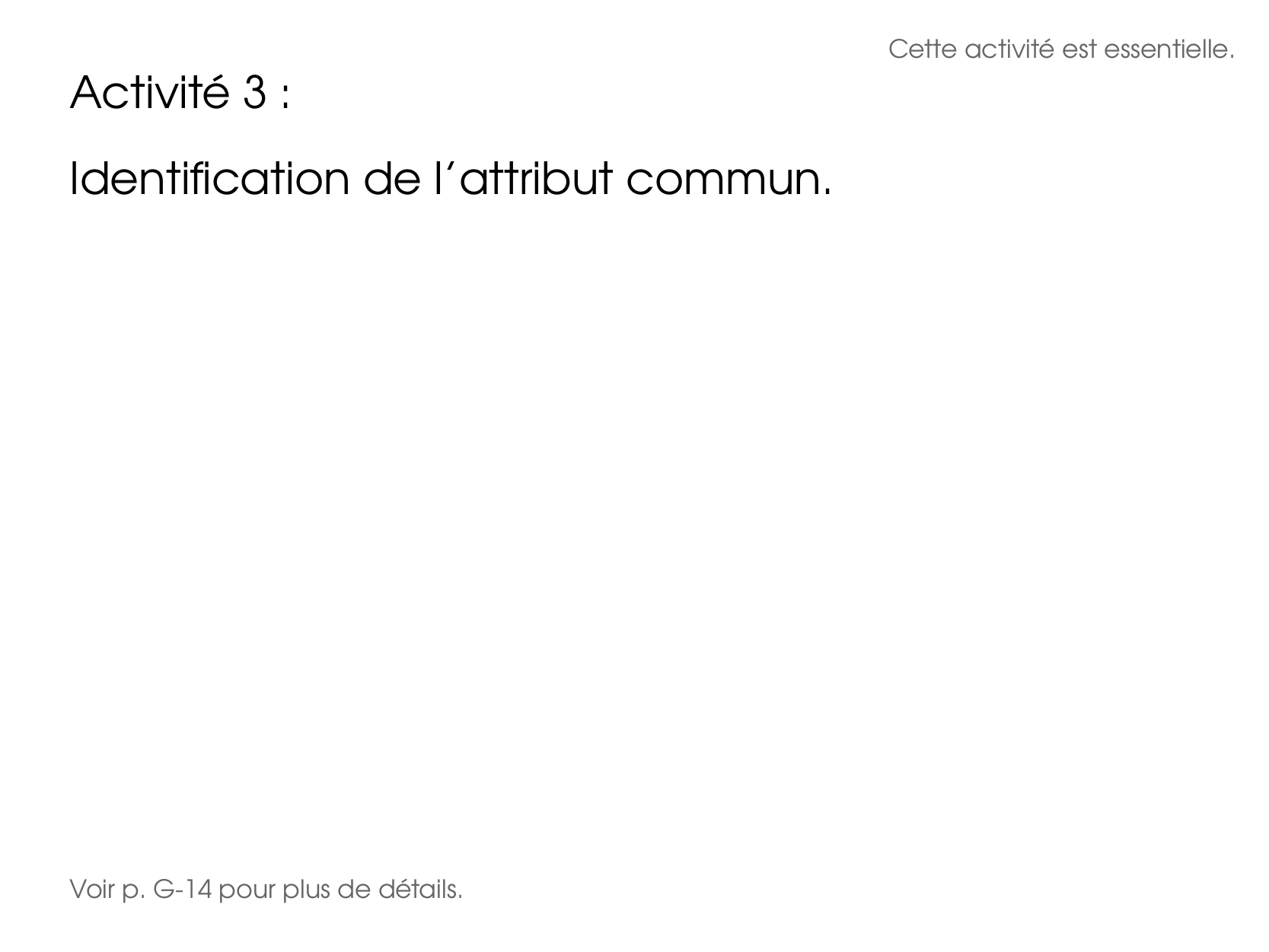

Cette activité est essentielle.
Activité 3 :
Identification de l’attribut commun.
Voir p. G-14 pour plus de détails.